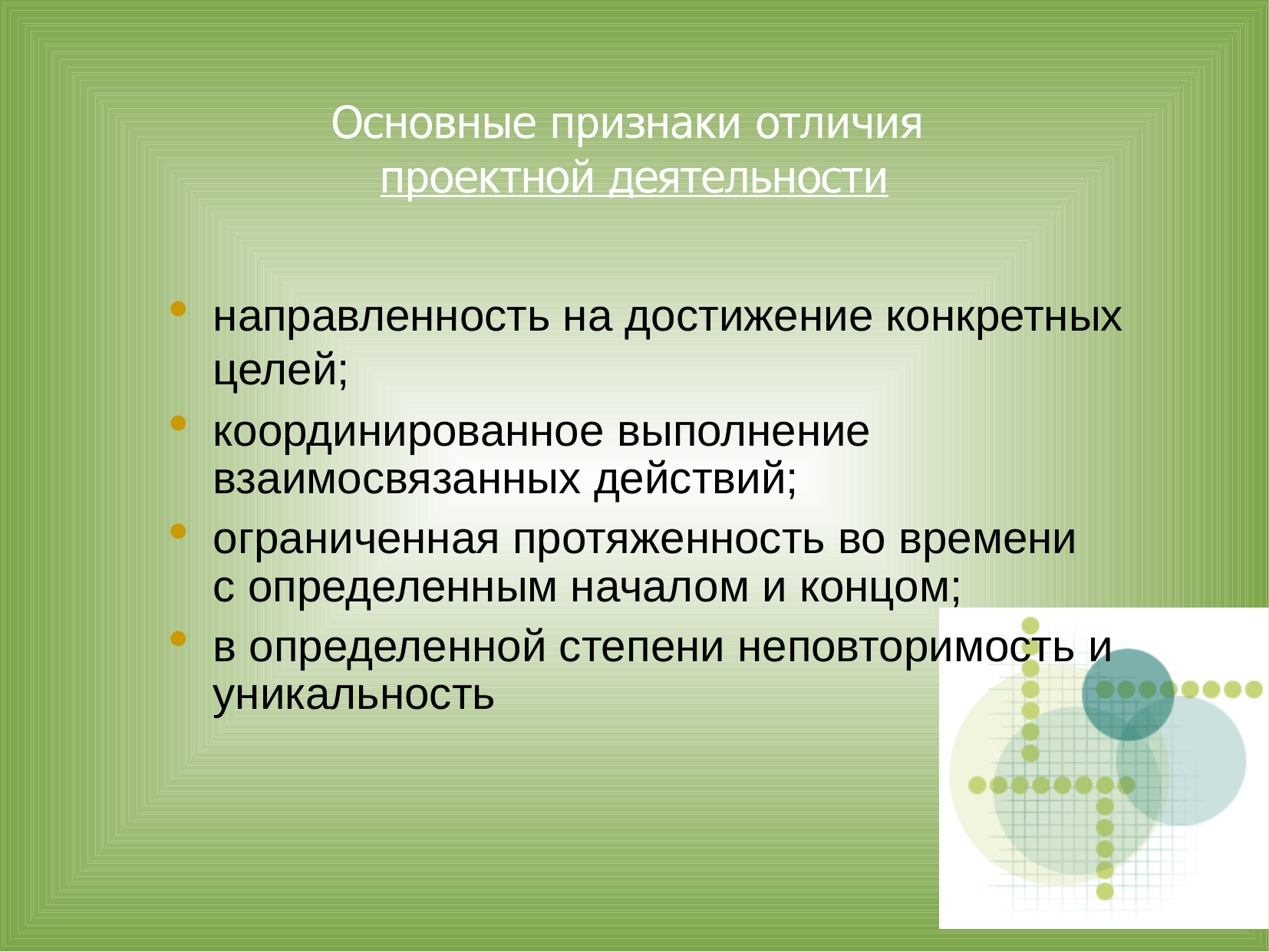

Основные признаки отличия
проектной деятельности

направленность на достижение конкретных целей;
координированное выполнение взаимосвязанных действий;
ограниченная протяженность во времени
с определенным началом и концом;
в определенной степени неповторимость и уникальность